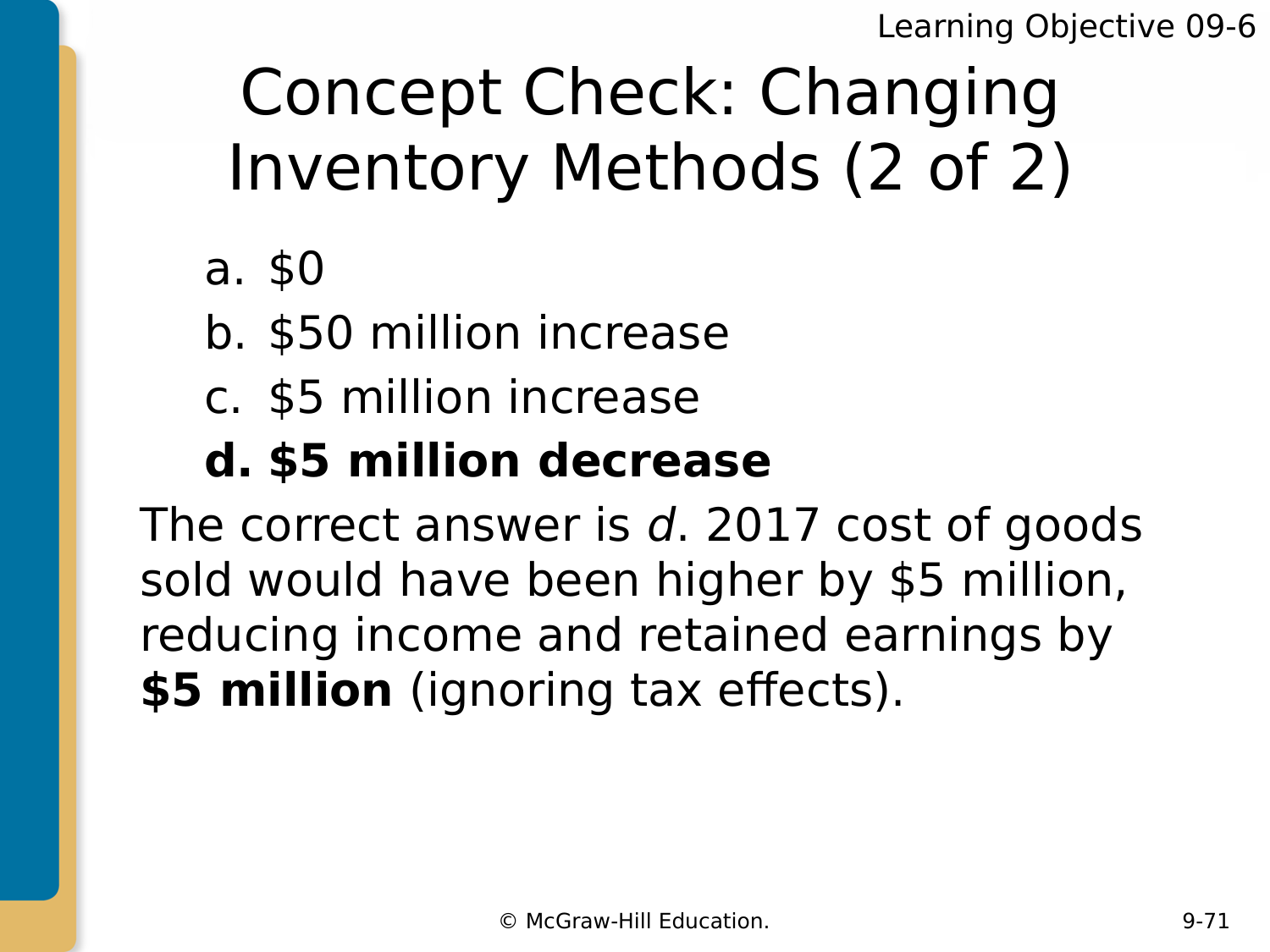

Learning Objective 09-6
# Concept Check: Changing Inventory Methods (2 of 2)
$0
$50 million increase
$5 million increase
$5 million decrease
The correct answer is d. 2017 cost of goods sold would have been higher by $5 million, reducing income and retained earnings by $5 million (ignoring tax effects).